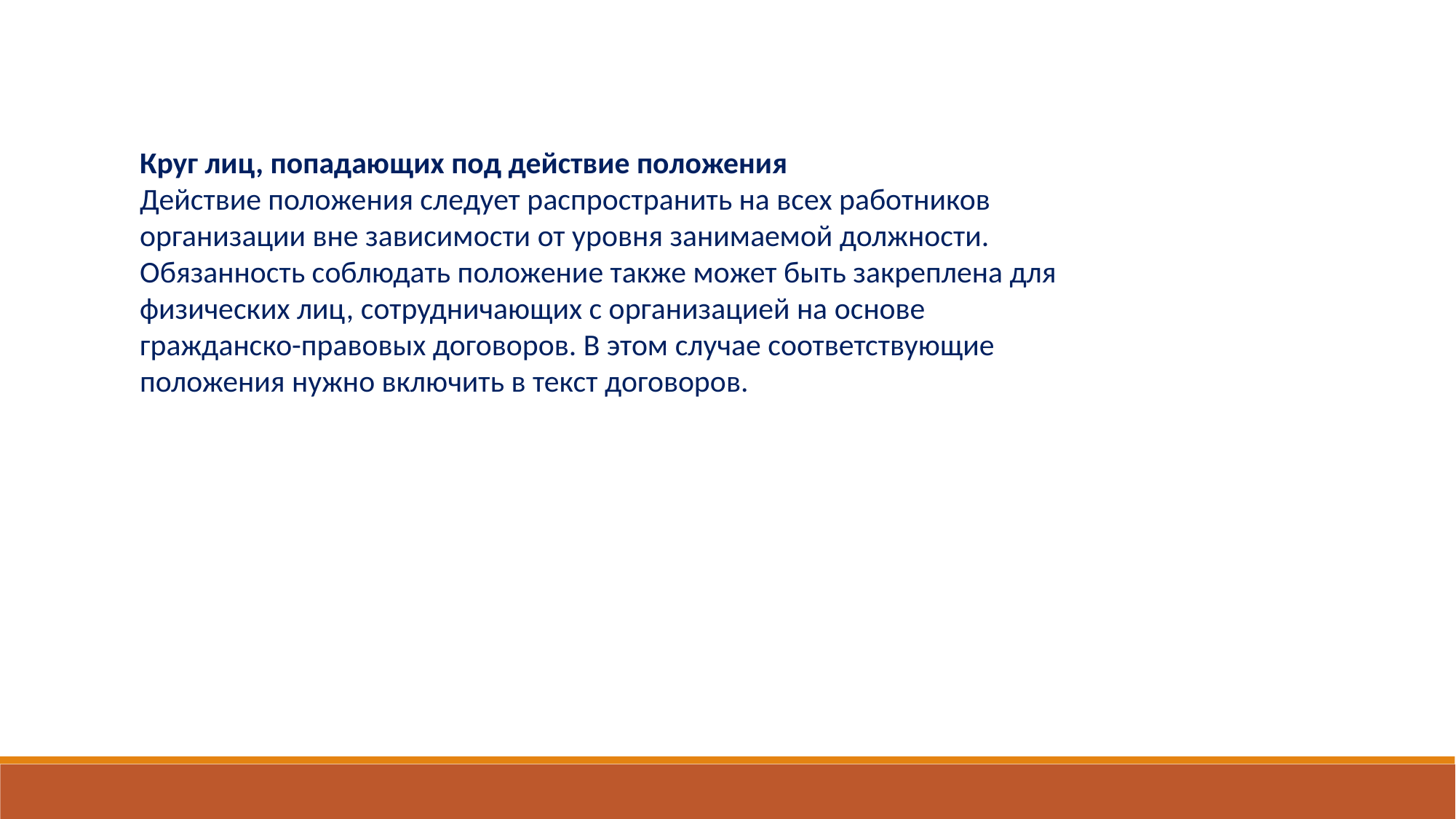

Круг лиц, попадающих под действие положения
Действие положения следует распространить на всех работников организации вне зависимости от уровня занимаемой должности. Обязанность соблюдать положение также может быть закреплена для физических лиц, сотрудничающих с организацией на основе гражданско-правовых договоров. В этом случае соответствующие положения нужно включить в текст договоров.